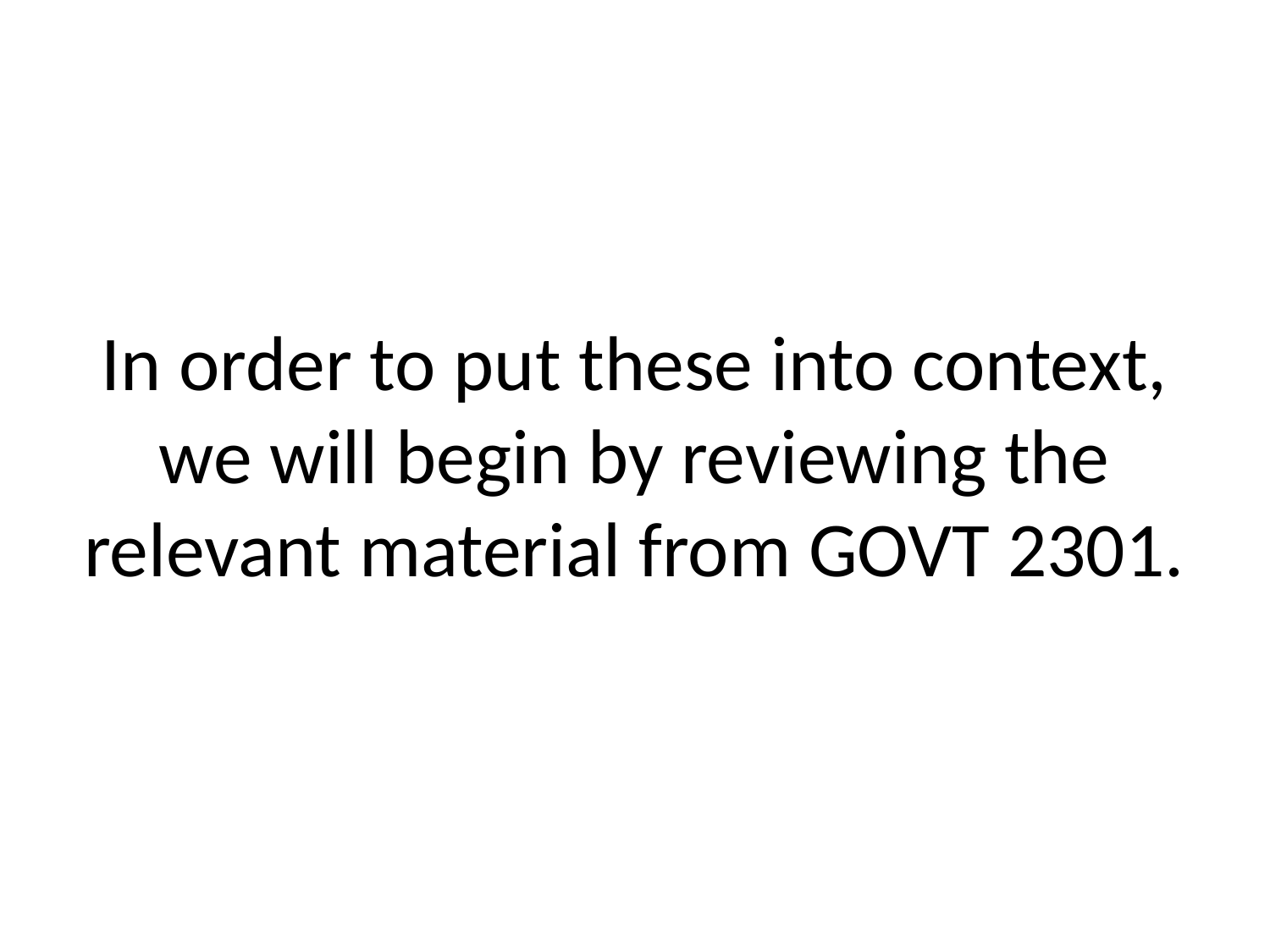

# In order to put these into context, we will begin by reviewing the relevant material from GOVT 2301.